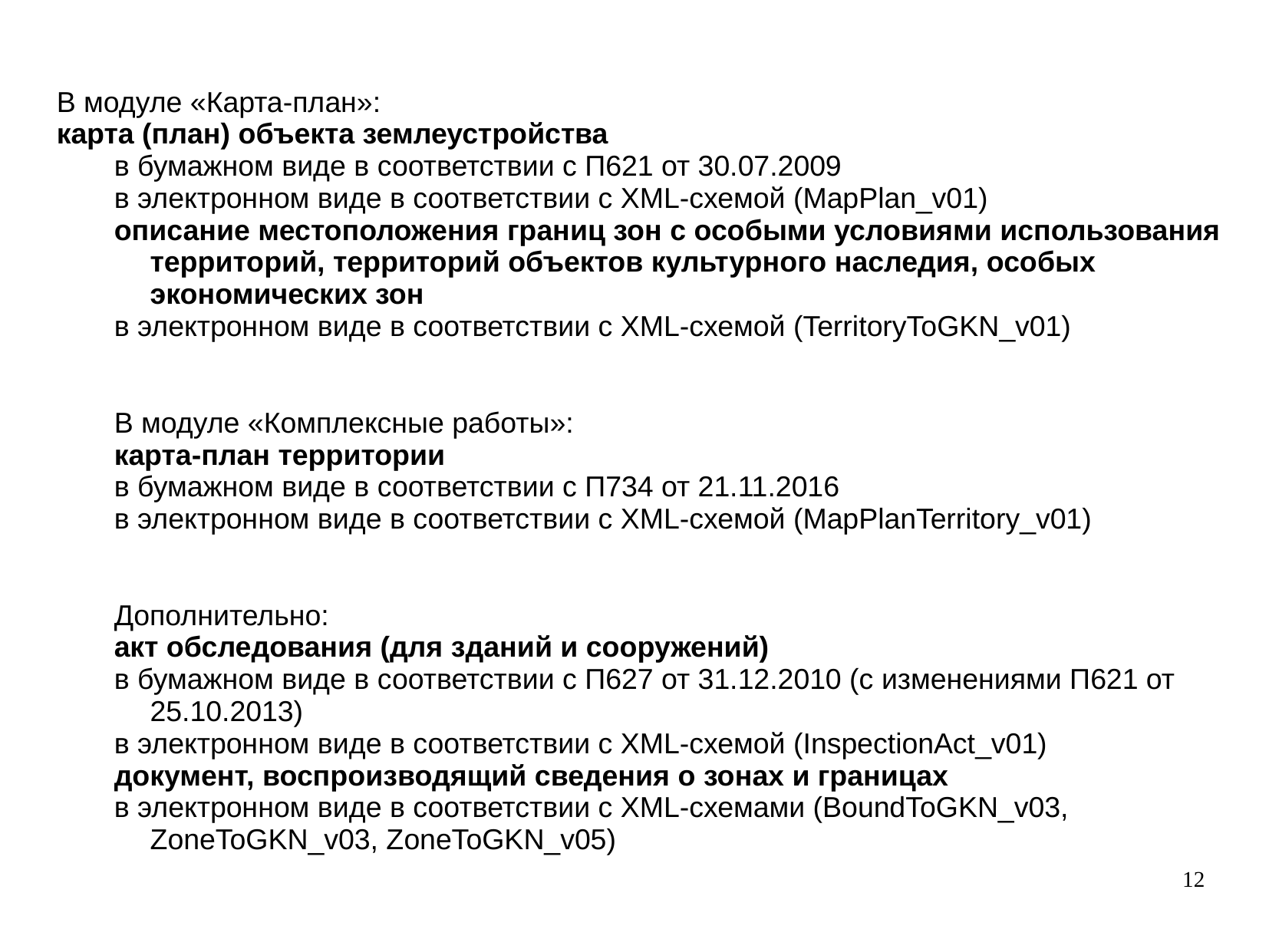

В модуле «Карта-план»:
карта (план) объекта землеустройства
в бумажном виде в соответствии с П621 от 30.07.2009
в электронном виде в соответствии с XML-схемой (MapPlan_v01)
описание местоположения границ зон с особыми условиями использования территорий, территорий объектов культурного наследия, особых экономических зон
в электронном виде в соответствии с XML-схемой (TerritoryToGKN_v01)

В модуле «Комплексные работы»:
карта-план территории
в бумажном виде в соответствии с П734 от 21.11.2016
в электронном виде в соответствии с XML-схемой (MapPlanTerritory_v01)

Дополнительно:
акт обследования (для зданий и сооружений)
в бумажном виде в соответствии с П627 от 31.12.2010 (с изменениями П621 от 25.10.2013)
в электронном виде в соответствии с XML-схемой (InspectionAct_v01)
документ, воспроизводящий сведения о зонах и границах
в электронном виде в соответствии с XML-схемами (BoundToGKN_v03, ZoneToGKN_v03, ZoneToGKN_v05)
12